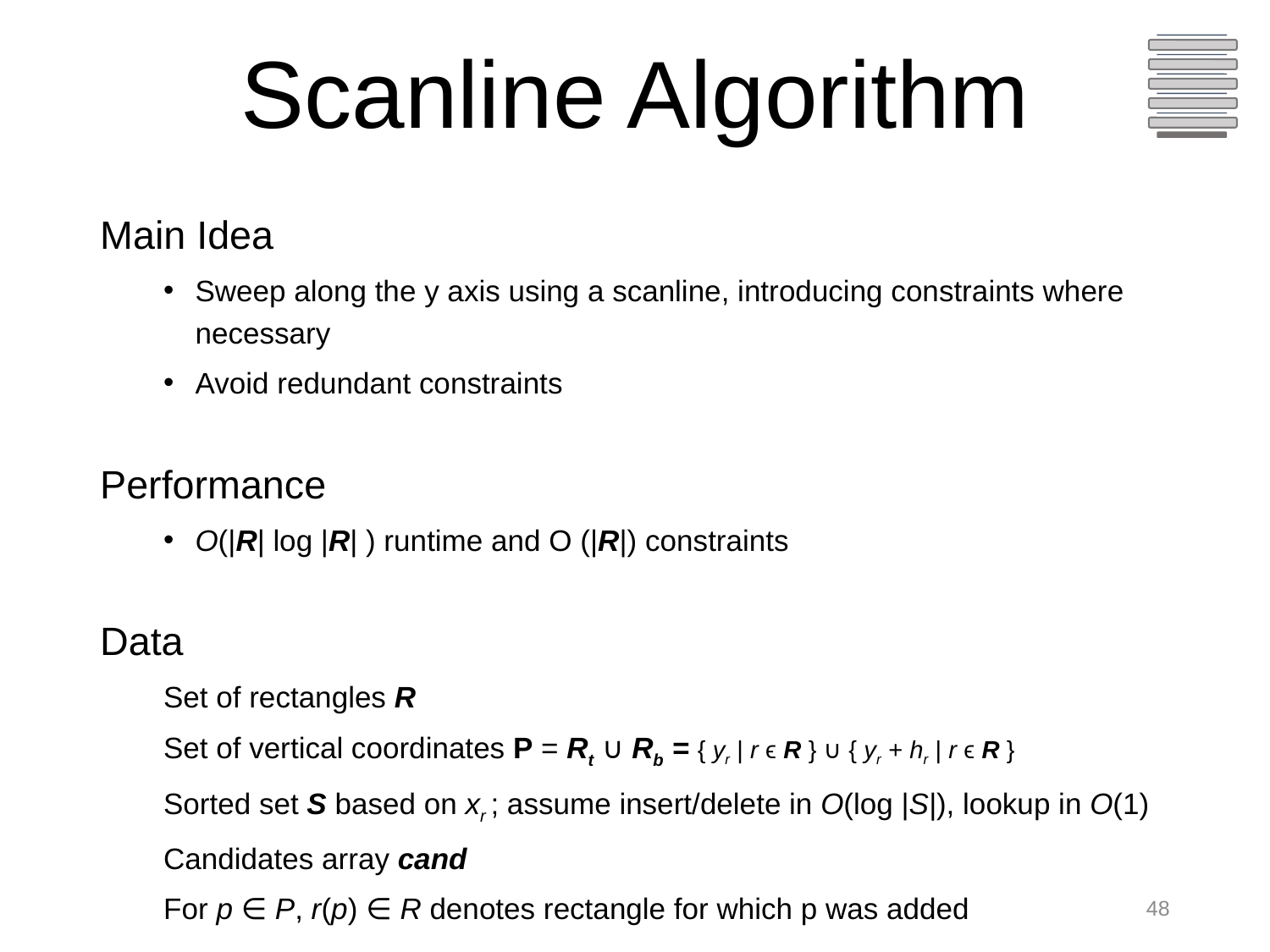

# Scanline Algorithm
Main Idea
Sweep along the y axis using a scanline, introducing constraints where necessary
Avoid redundant constraints
Performance
O(|R| log |R| ) runtime and O (|R|) constraints
Data
Set of rectangles R
Set of vertical coordinates P = Rt ∪ Rb = { yr | r ϵ R } ∪ { yr + hr | r ϵ R }
Sorted set S based on xr ; assume insert/delete in O(log |S|), lookup in O(1)
Candidates array cand
For p ∈ P, r(p) ∈ R denotes rectangle for which p was added
48